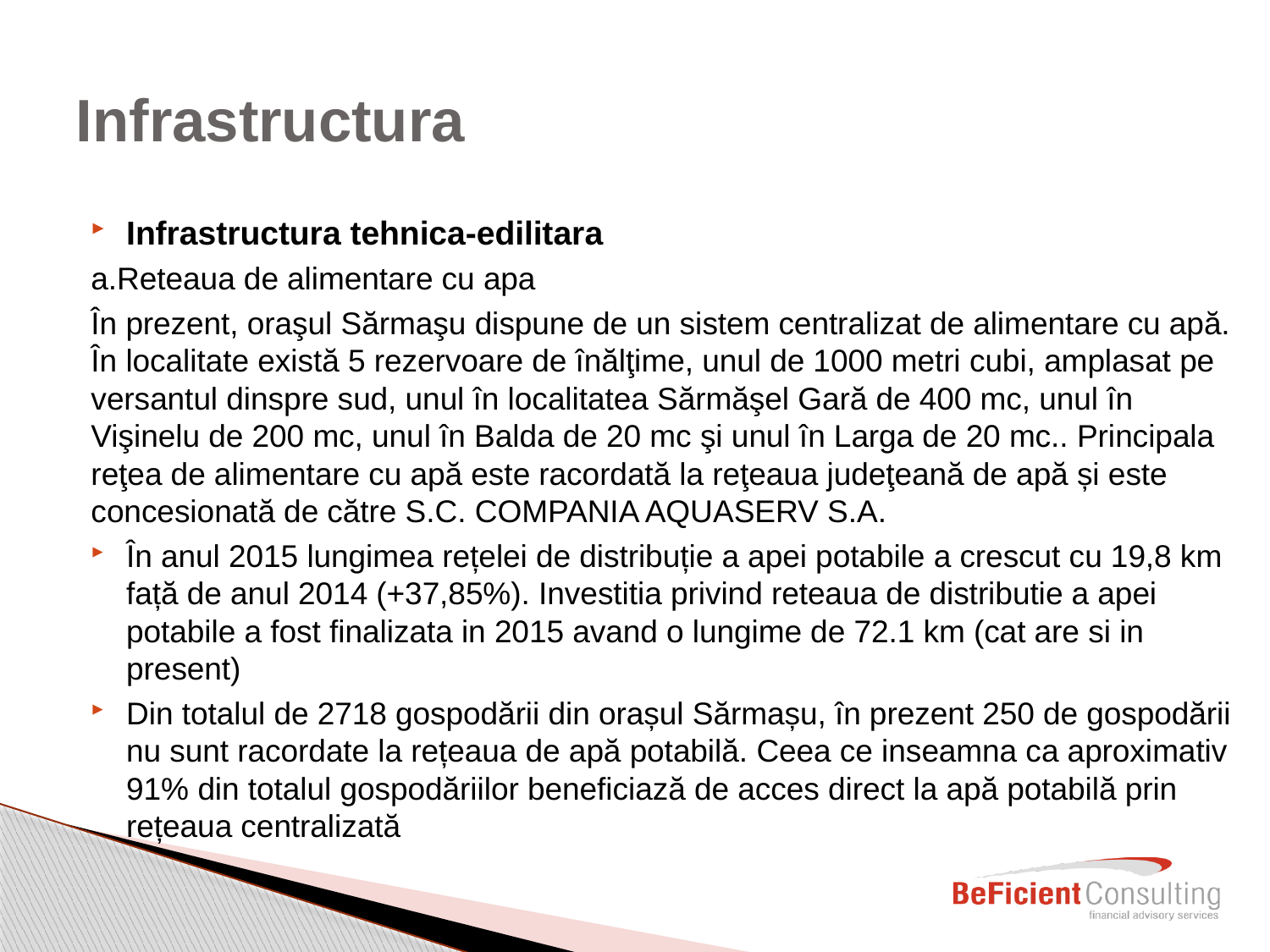

# Infrastructura
Infrastructura tehnica-edilitara
a.Reteaua de alimentare cu apa
În prezent, oraşul Sărmaşu dispune de un sistem centralizat de alimentare cu apă. În localitate există 5 rezervoare de înălţime, unul de 1000 metri cubi, amplasat pe versantul dinspre sud, unul în localitatea Sărmăşel Gară de 400 mc, unul în Vişinelu de 200 mc, unul în Balda de 20 mc şi unul în Larga de 20 mc.. Principala reţea de alimentare cu apă este racordată la reţeaua judeţeană de apă și este concesionată de către S.C. COMPANIA AQUASERV S.A.
În anul 2015 lungimea rețelei de distribuție a apei potabile a crescut cu 19,8 km față de anul 2014 (+37,85%). Investitia privind reteaua de distributie a apei potabile a fost finalizata in 2015 avand o lungime de 72.1 km (cat are si in present)
Din totalul de 2718 gospodării din orașul Sărmașu, în prezent 250 de gospodării nu sunt racordate la rețeaua de apă potabilă. Ceea ce inseamna ca aproximativ 91% din totalul gospodăriilor beneficiază de acces direct la apă potabilă prin rețeaua centralizată